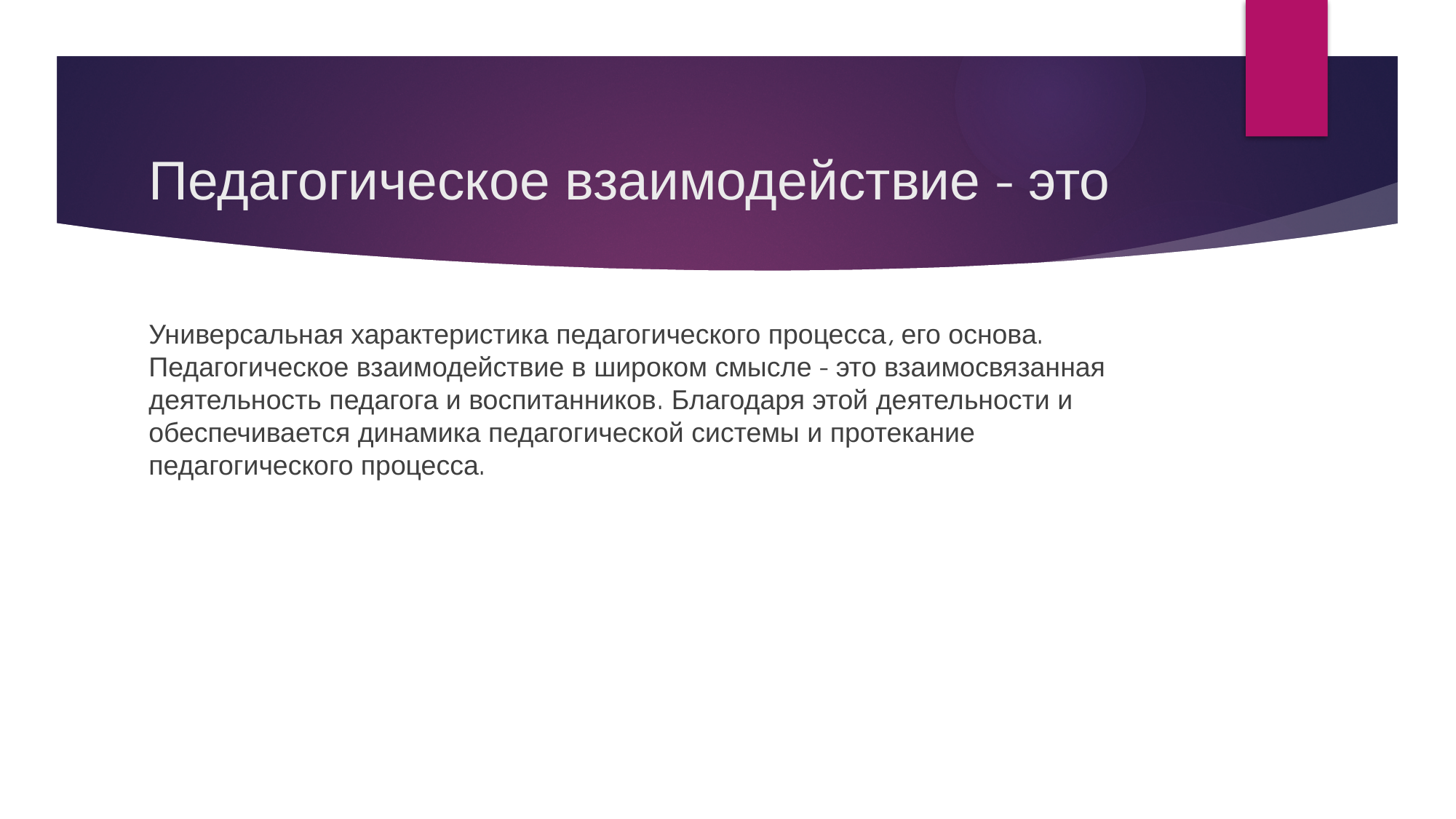

# Педагогическое взаимодействие - это
Универсальная характеристика педагогического процесса, его основа. Педагогическое взаимодействие в широком смысле - это взаимосвязанная деятельность педагога и воспитанников. Благодаря этой деятельности и обеспечивается динамика педагогической системы и протекание педагогического процесса.